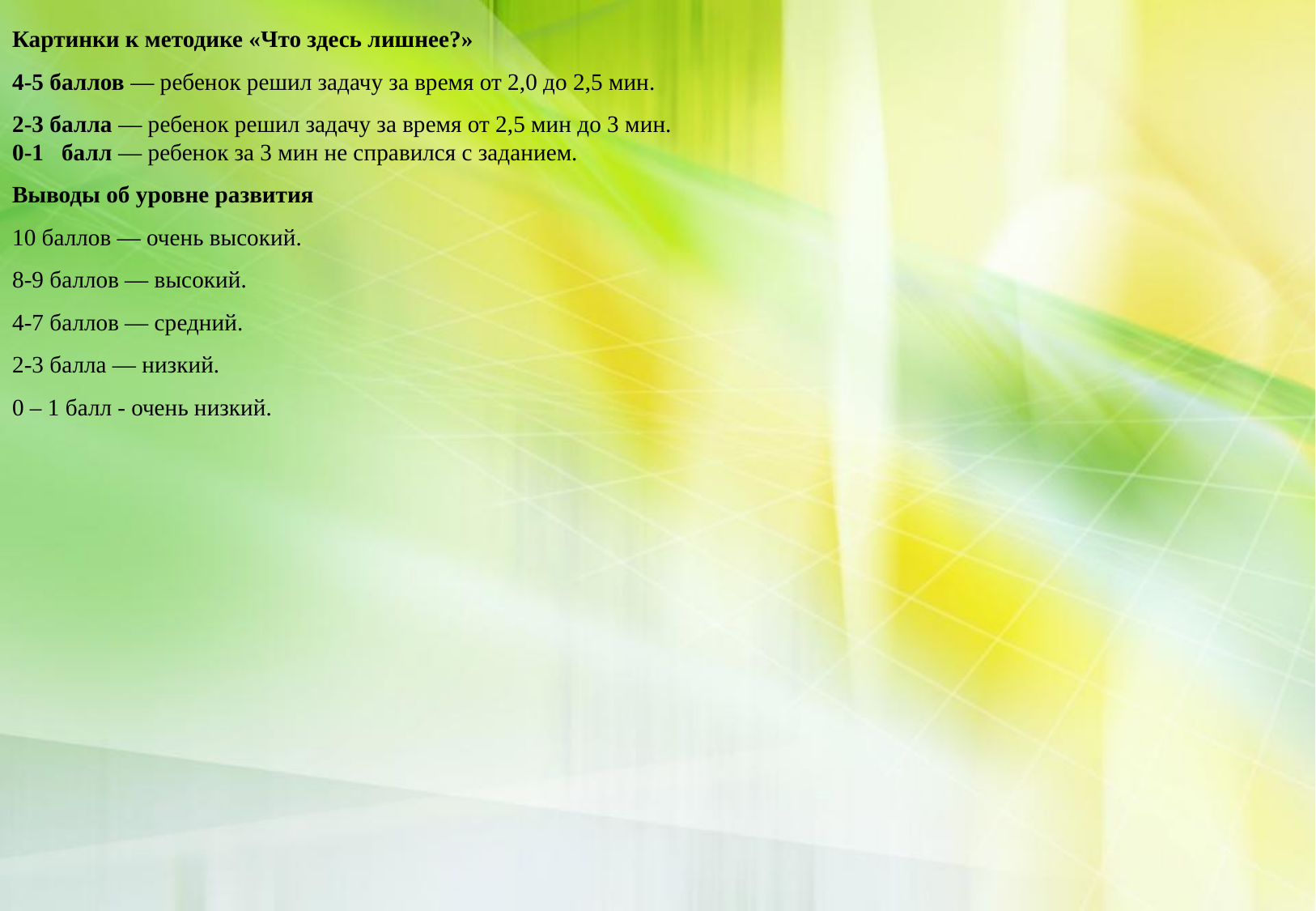

Картинки к методике «Что здесь лишнее?»
4-5 баллов — ребенок решил задачу за время от 2,0 до 2,5 мин.
2-3 балла — ребенок решил задачу за время от 2,5 мин до 3 мин.
0-1   балл — ребенок за 3 мин не справился с заданием.
Выводы об уровне развития
10 баллов — очень высокий.
8-9 баллов — высокий.
4-7 баллов — средний.
2-3 балла — низкий.
0 – 1 балл - очень низкий.